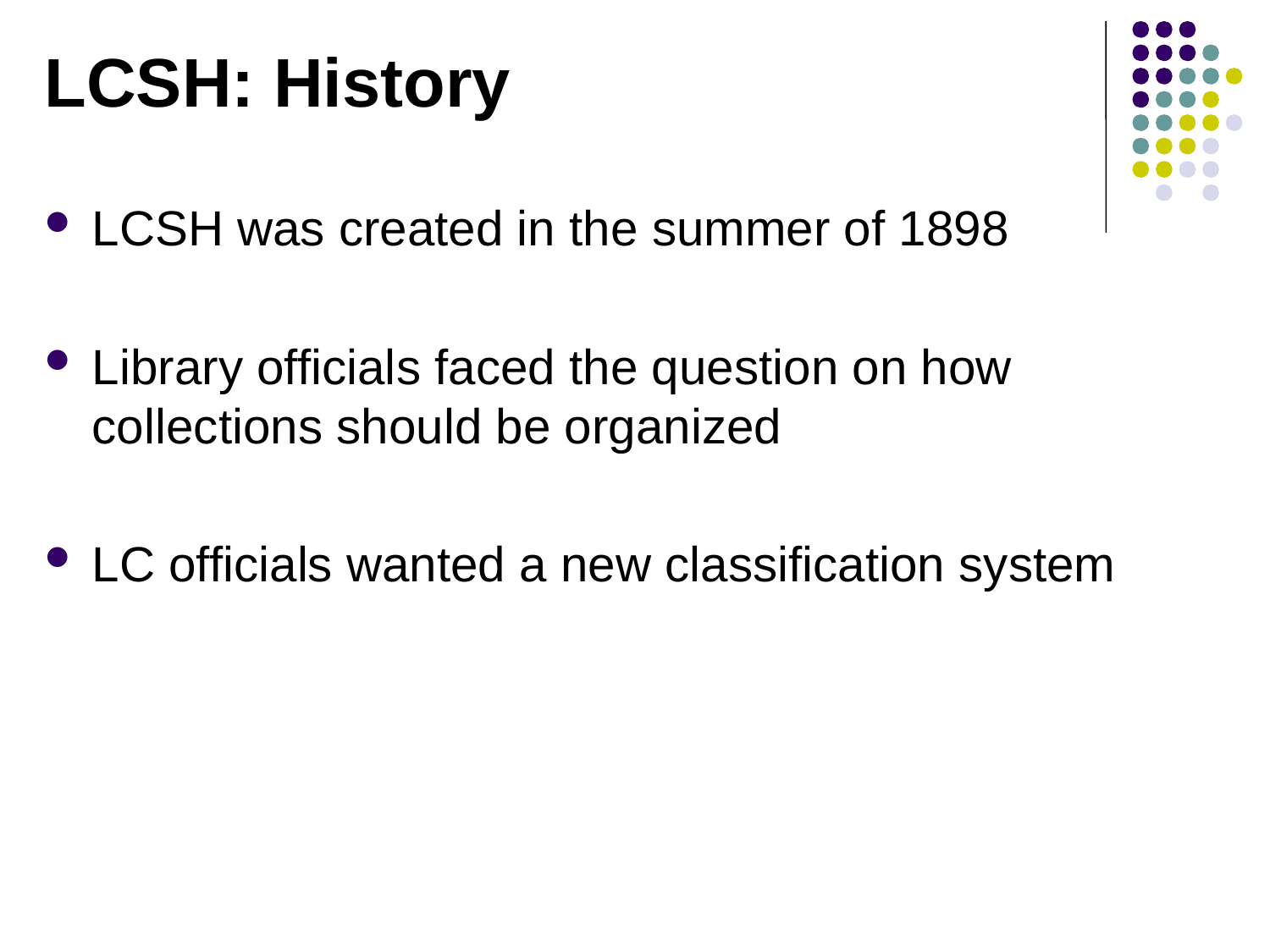

LCSH: History
LCSH was created in the summer of 1898

Library officials faced the question on how collections should be organized

LC officials wanted a new classification system